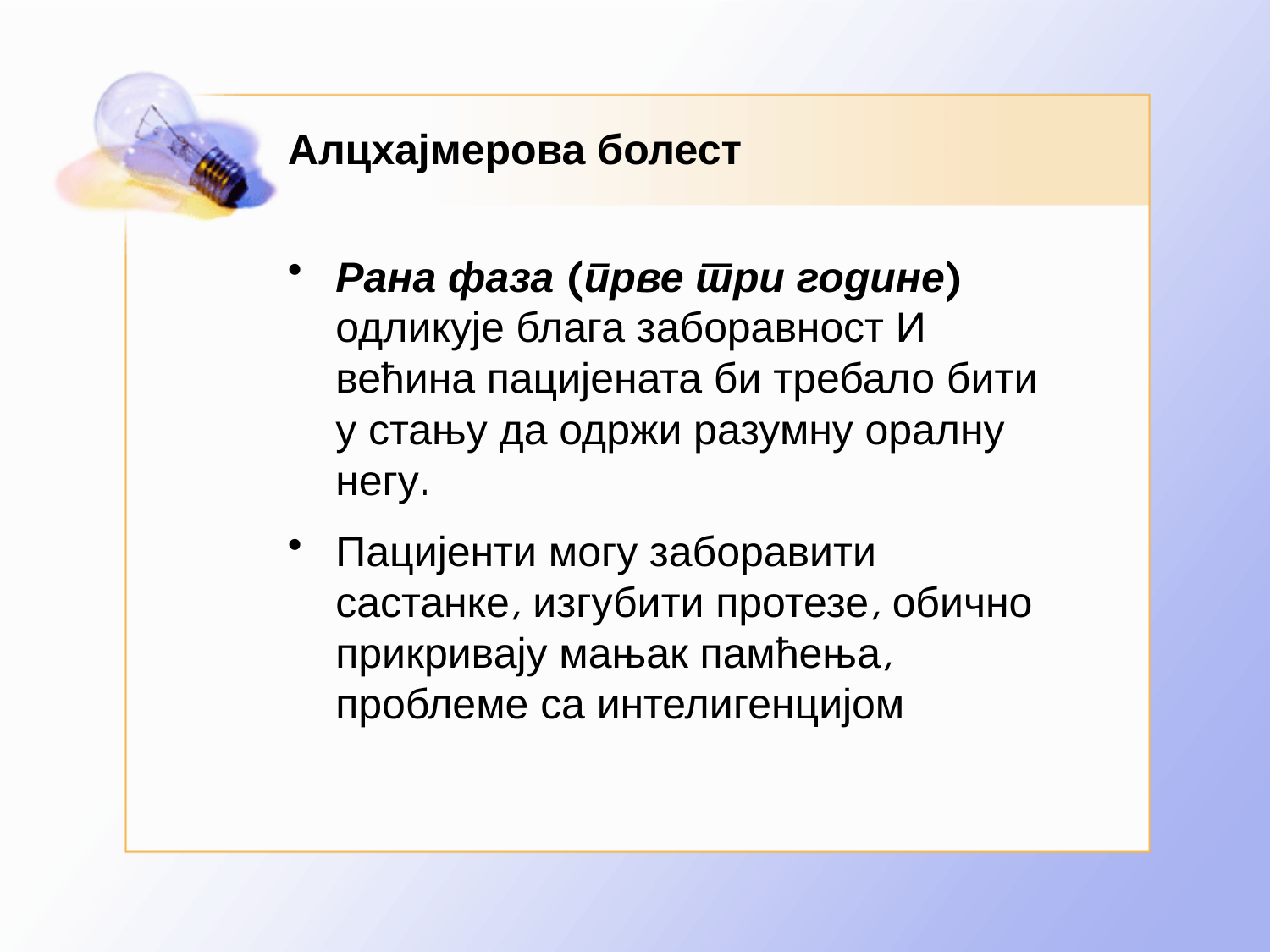

# Алцхајмерова болест
Рана фаза (прве три године) одликује блага заборавност И већина пацијената би требало бити у стању да одржи разумну оралну негу.
Пацијенти могу заборавити састанке, изгубити протезе, обично прикривају мањак памћења, проблеме са интелигенцијом